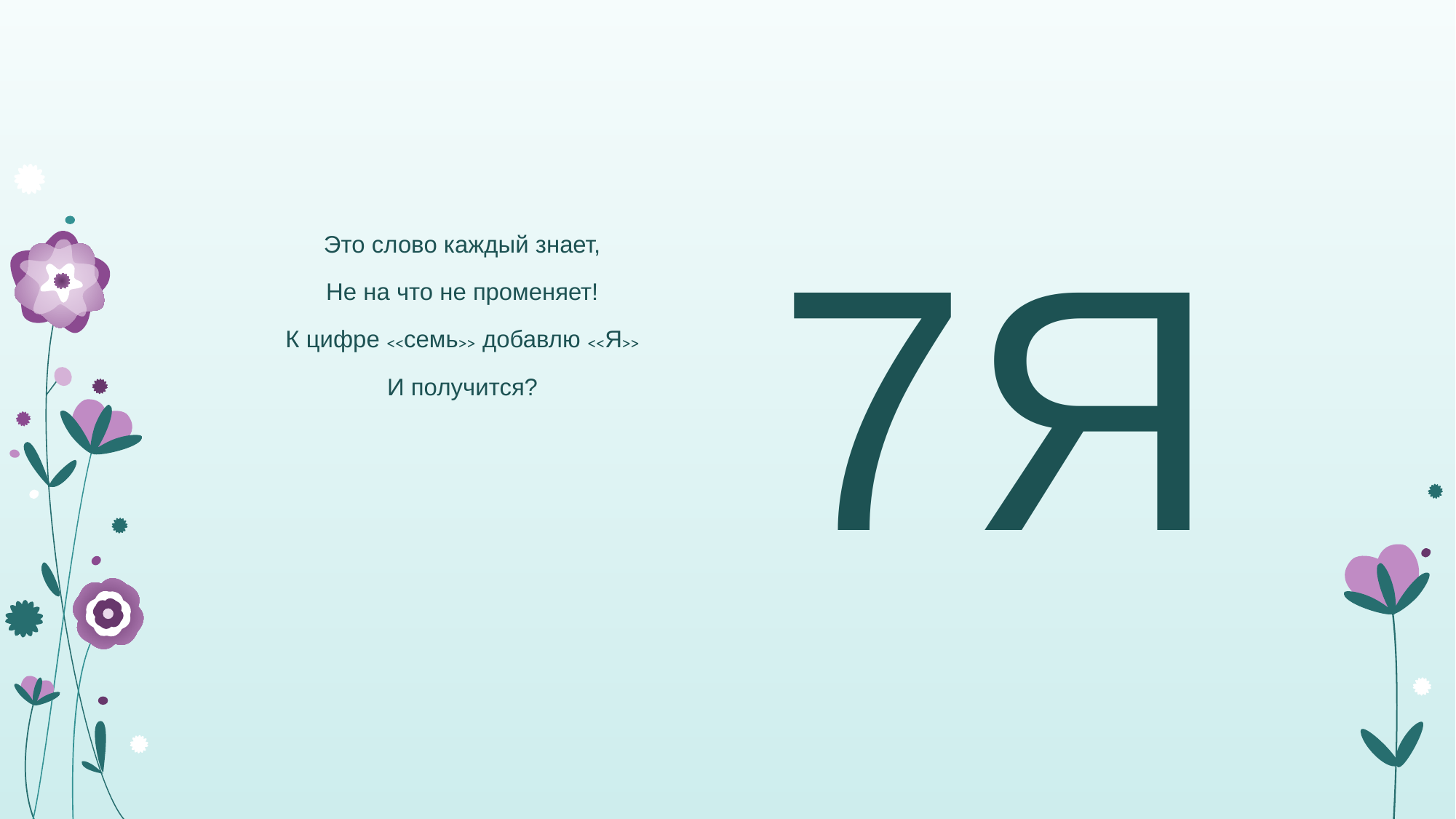

Это слово каждый знает,
Не на что не променяет!
К цифре <<семь>> добавлю <<Я>>
	И получится?

7Я